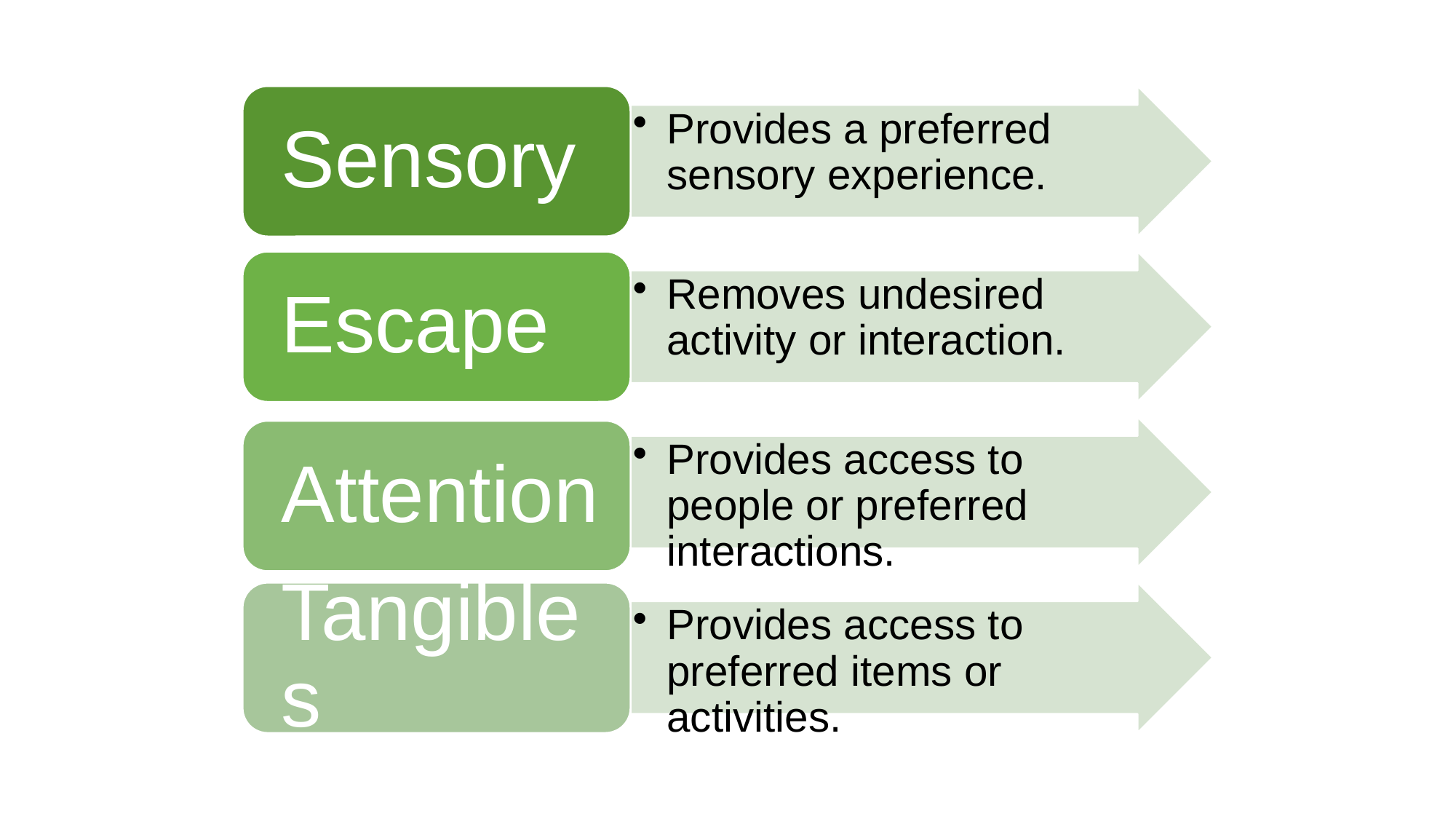

Provides a preferred sensory experience.
Sensory
Removes undesired activity or interaction.
Escape
Provides access to people or preferred interactions.
Attention
Provides access to preferred items or activities.
Tangibles